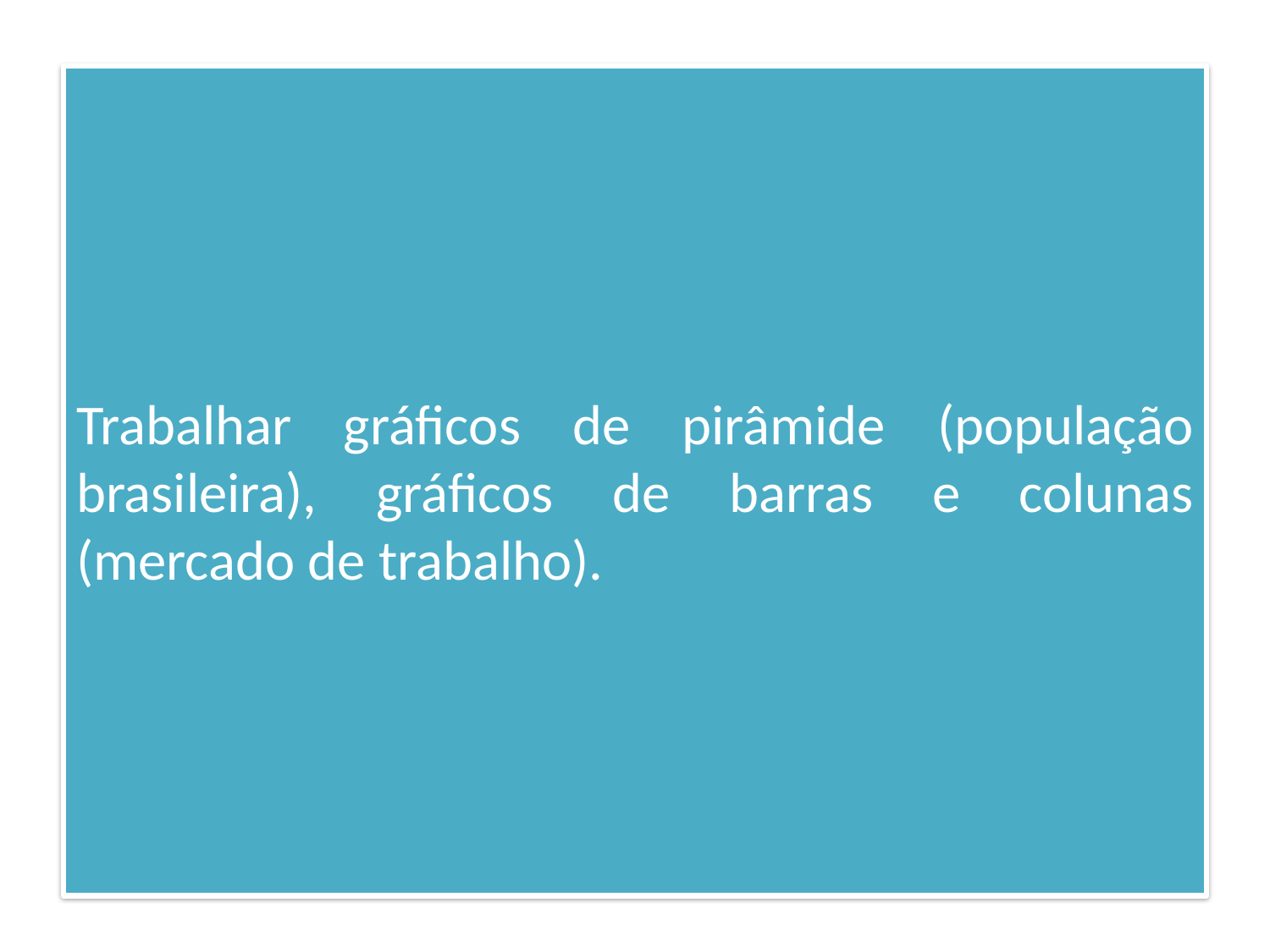

Trabalhar gráficos de pirâmide (população brasileira), gráficos de barras e colunas (mercado de trabalho).